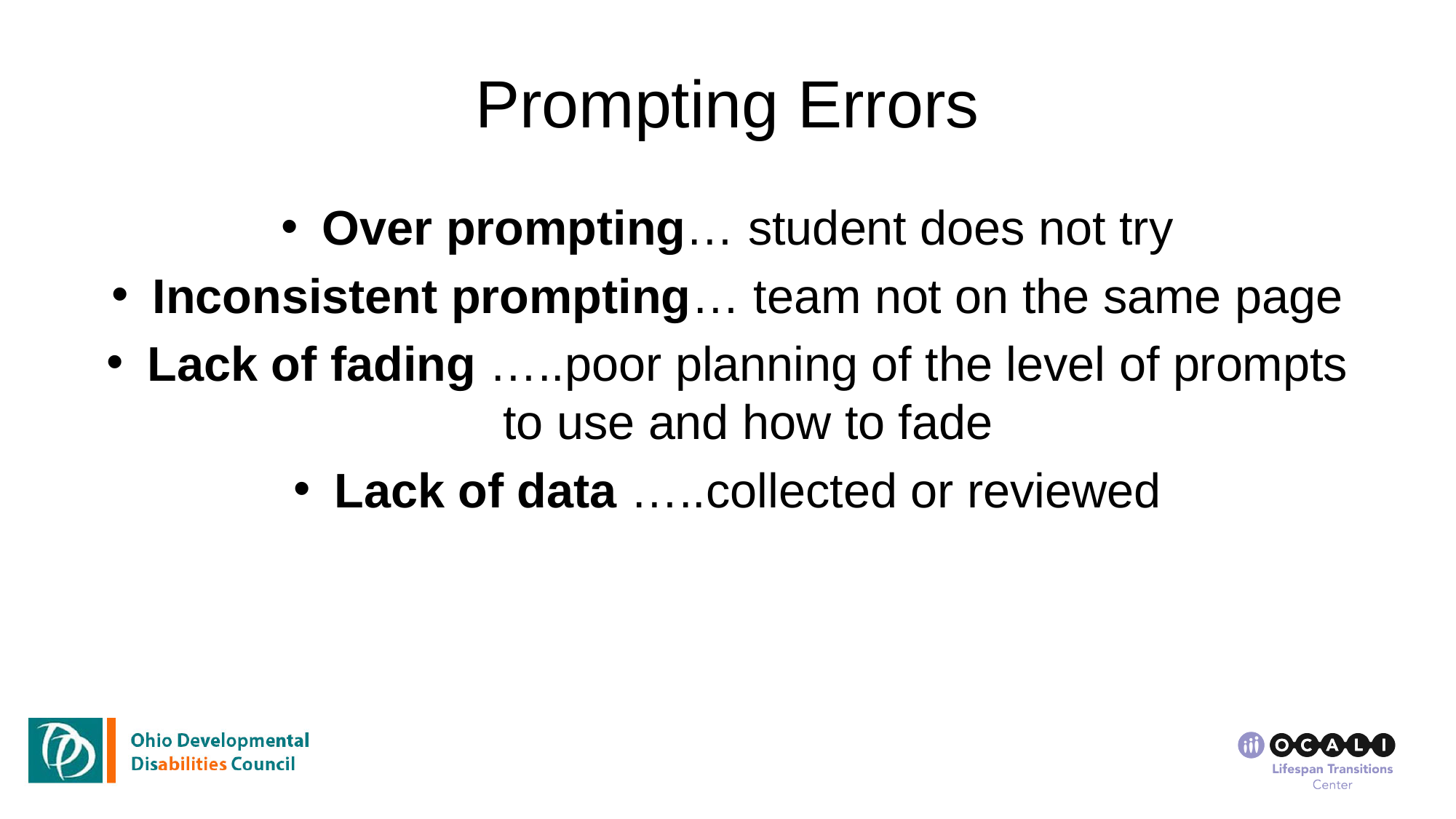

# Prompting Errors
Over prompting… student does not try
Inconsistent prompting… team not on the same page
Lack of fading …..poor planning of the level of prompts to use and how to fade
Lack of data …..collected or reviewed